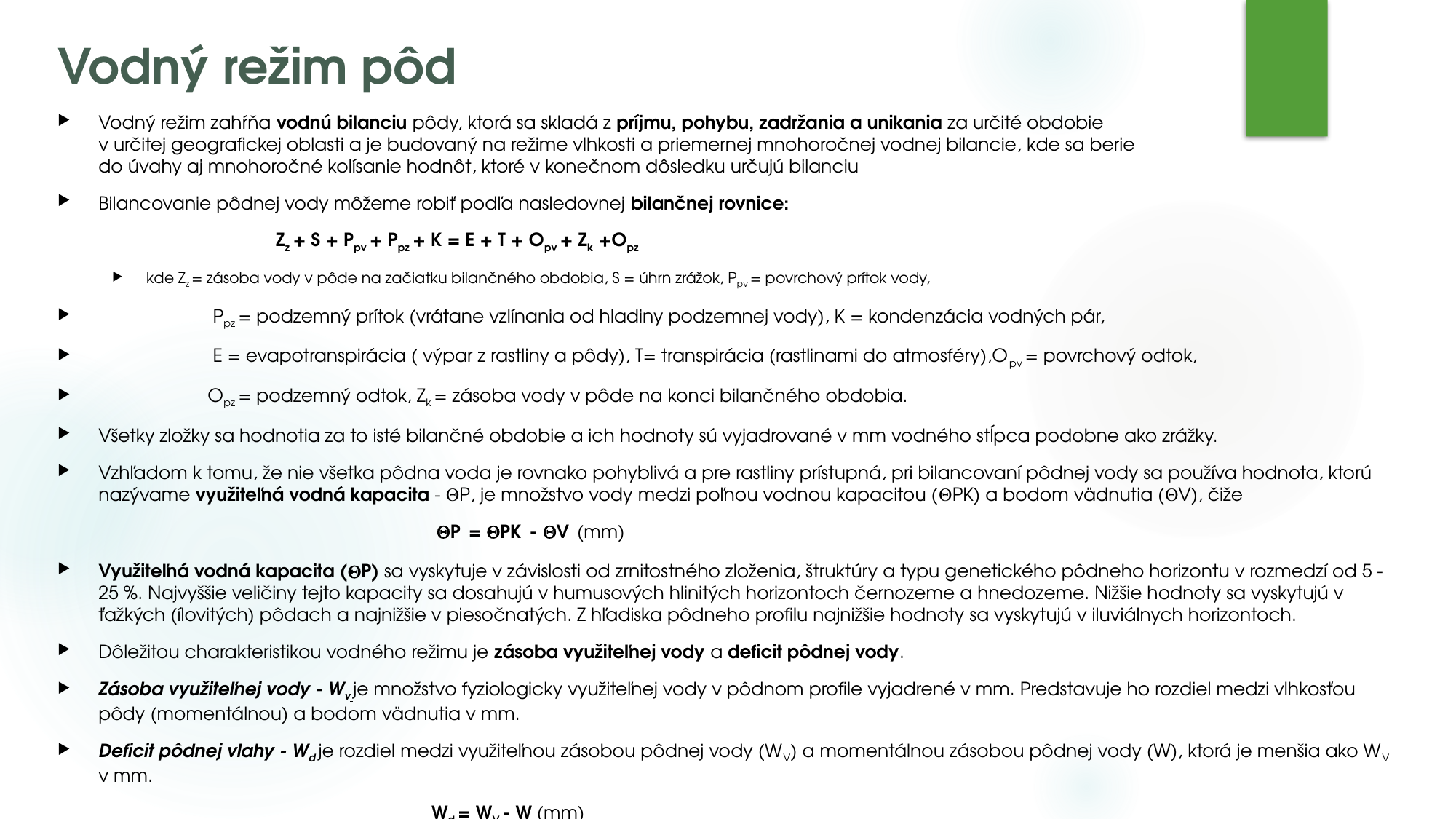

# Vodný režim pôd
Vodný režim zahŕňa vodnú bilanciu pôdy, ktorá sa skladá z príjmu, pohybu, zadržania a unikania za určité obdobie
v určitej geografickej oblasti a je budovaný na režime vlhkosti a priemernej mnohoročnej vodnej bilancie, kde sa berie
do úvahy aj mnohoročné kolísanie hodnôt, ktoré v konečnom dôsledku určujú bilanciu
Bilancovanie pôdnej vody môžeme robiť podľa nasledovnej bilančnej rovnice:
		Zz + S + Ppv + Ppz + K = E + T + Opv + Zk +Opz
kde Zz = zásoba vody v pôde na začiatku bilančného obdobia, S = úhrn zrážok, Ppv = povrchový prítok vody,
           	 Ppz = podzemný prítok (vrátane vzlínania od hladiny podzemnej vody), K = kondenzácia vodných pár,
           	 E = evapotranspirácia ( výpar z rastliny a pôdy), T= transpirácia (rastlinami do atmosféry),Opv = povrchový odtok,
            	Opz = podzemný odtok, Zk = zásoba vody v pôde na konci bilančného obdobia.
Všetky zložky sa hodnotia za to isté bilančné obdobie a ich hodnoty sú vyjadrované v mm vodného stĺpca podobne ako zrážky.
Vzhľadom k tomu, že nie všetka pôdna voda je rovnako pohyblivá a pre rastliny prístupná, pri bilancovaní pôdnej vody sa používa hodnota, ktorú nazývame využiteľná vodná kapacita - Θp, je množstvo vody medzi poľnou vodnou kapacitou (ΘPK) a bodom vädnutia (ΘV), čiže
	                                                     Θp  = ΘPK  -  ΘV  (mm)
Využiteľná vodná kapacita (Θp) sa vyskytuje v závislosti od zrnitostného zloženia, štruktúry a typu genetického pôdneho horizontu v rozmedzí od 5 - 25 %. Najvyššie veličiny tejto kapacity sa dosahujú v humusových hlinitých horizontoch černozeme a hnedozeme. Nižšie hodnoty sa vyskytujú v ťažkých (ílovitých) pôdach a najnižšie v piesočnatých. Z hľadiska pôdneho profilu najnižšie hodnoty sa vyskytujú v iluviálnych horizontoch.
Dôležitou charakteristikou vodného režimu je zásoba využiteľnej vody a deficit pôdnej vody.
Zásoba využiteľnej vody - Wv je množstvo fyziologicky využiteľnej vody v pôdnom profile vyjadrené v mm. Predstavuje ho rozdiel medzi vlhkosťou pôdy (momentálnou) a bodom vädnutia v mm.
Deficit pôdnej vlahy - Wd je rozdiel medzi využiteľnou zásobou pôdnej vody (WV) a momentálnou zásobou pôdnej vody (W), ktorá je menšia ako WV v mm.
	                                                    Wd = WV - W (mm)